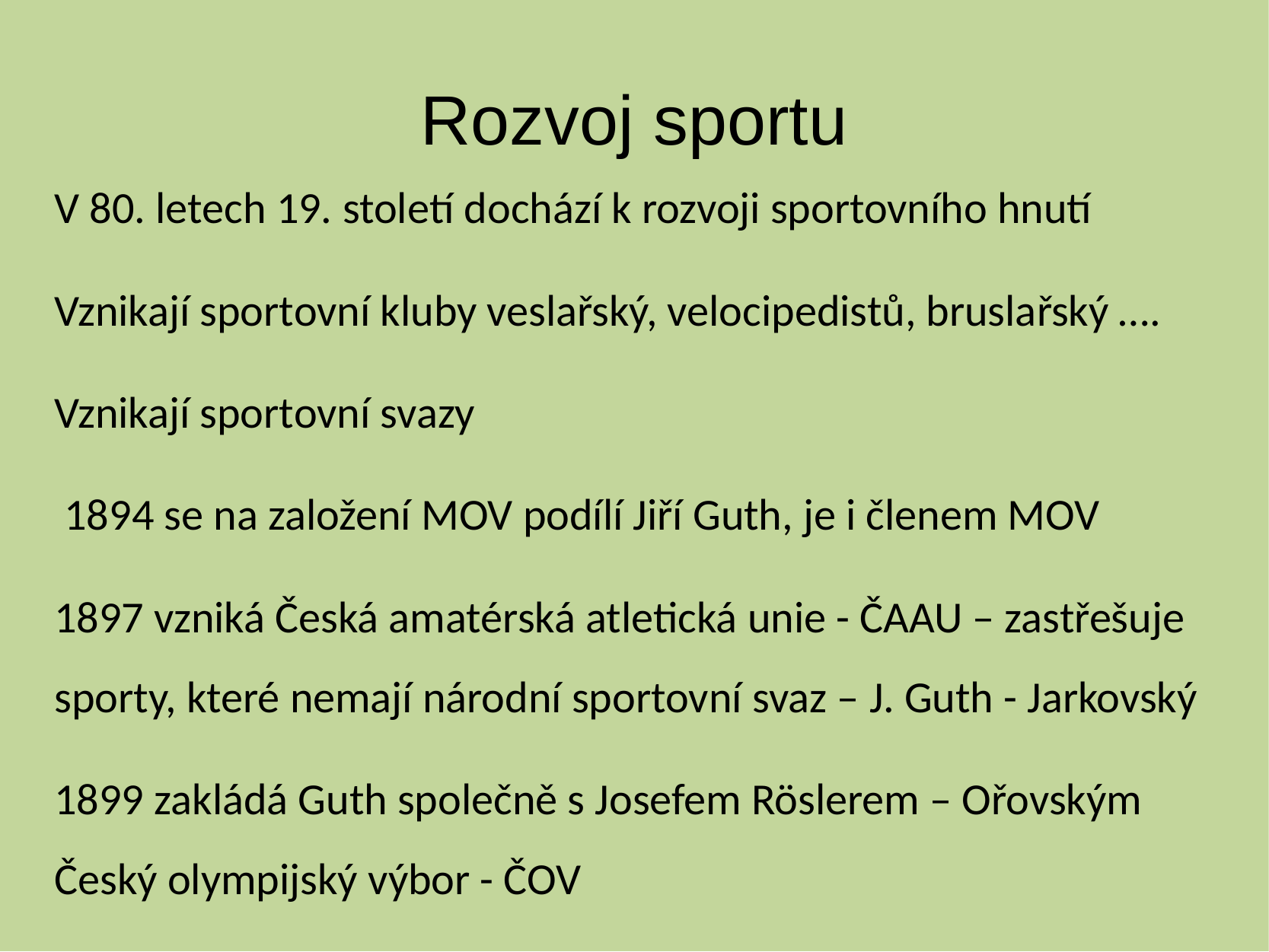

# Rozvoj sportu
V 80. letech 19. století dochází k rozvoji sportovního hnutí
Vznikají sportovní kluby veslařský, velocipedistů, bruslařský ….
Vznikají sportovní svazy
 1894 se na založení MOV podílí Jiří Guth, je i členem MOV
1897 vzniká Česká amatérská atletická unie - ČAAU – zastřešuje sporty, které nemají národní sportovní svaz – J. Guth - Jarkovský
1899 zakládá Guth společně s Josefem Röslerem – Ořovským Český olympijský výbor - ČOV